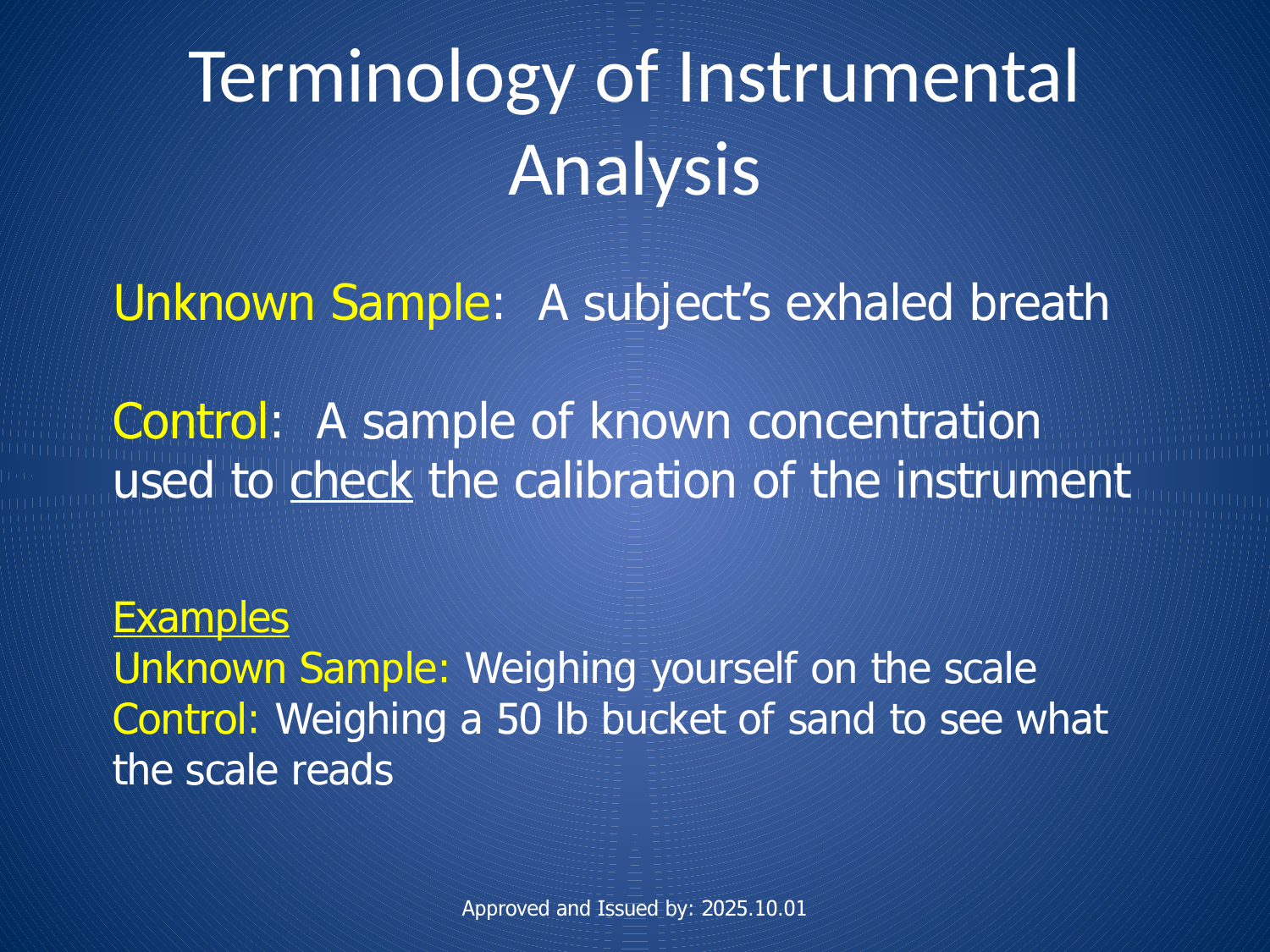

# Terminology of Instrumental Analysis
Unknown Sample:  A subject’s exhaled breath

Control:  A sample of known concentration used to check the calibration of the instrument
Examples
Unknown Sample: Weighing yourself on the scale
Control: Weighing a 50 lb bucket of sand to see what the scale reads
Approved and Issued by: 2025.10.01